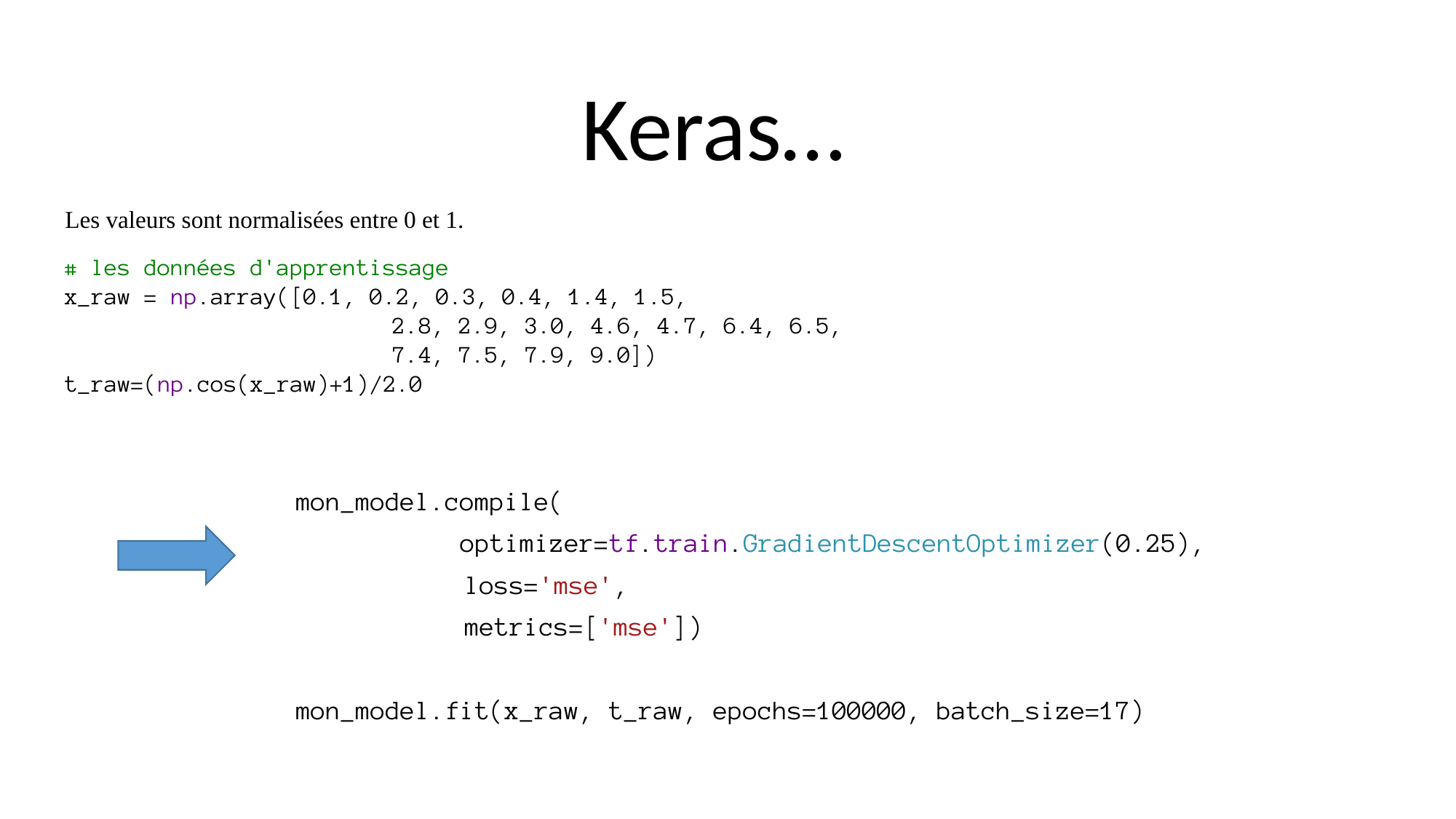

Keras…
Les valeurs sont normalisées entre 0 et 1.
# les données d'apprentissage
x_raw = np.array([0.1, 0.2, 0.3, 0.4, 1.4, 1.5,
							2.8, 2.9, 3.0, 4.6, 4.7, 6.4, 6.5,
							7.4, 7.5, 7.9, 9.0])
t_raw=(np.cos(x_raw)+1)/2.0
mon_model.compile(
           optimizer=tf.train.GradientDescentOptimizer(0.25),
		  loss='mse',
		  metrics=['mse'])

mon_model.fit(x_raw, t_raw, epochs=100000, batch_size=17)